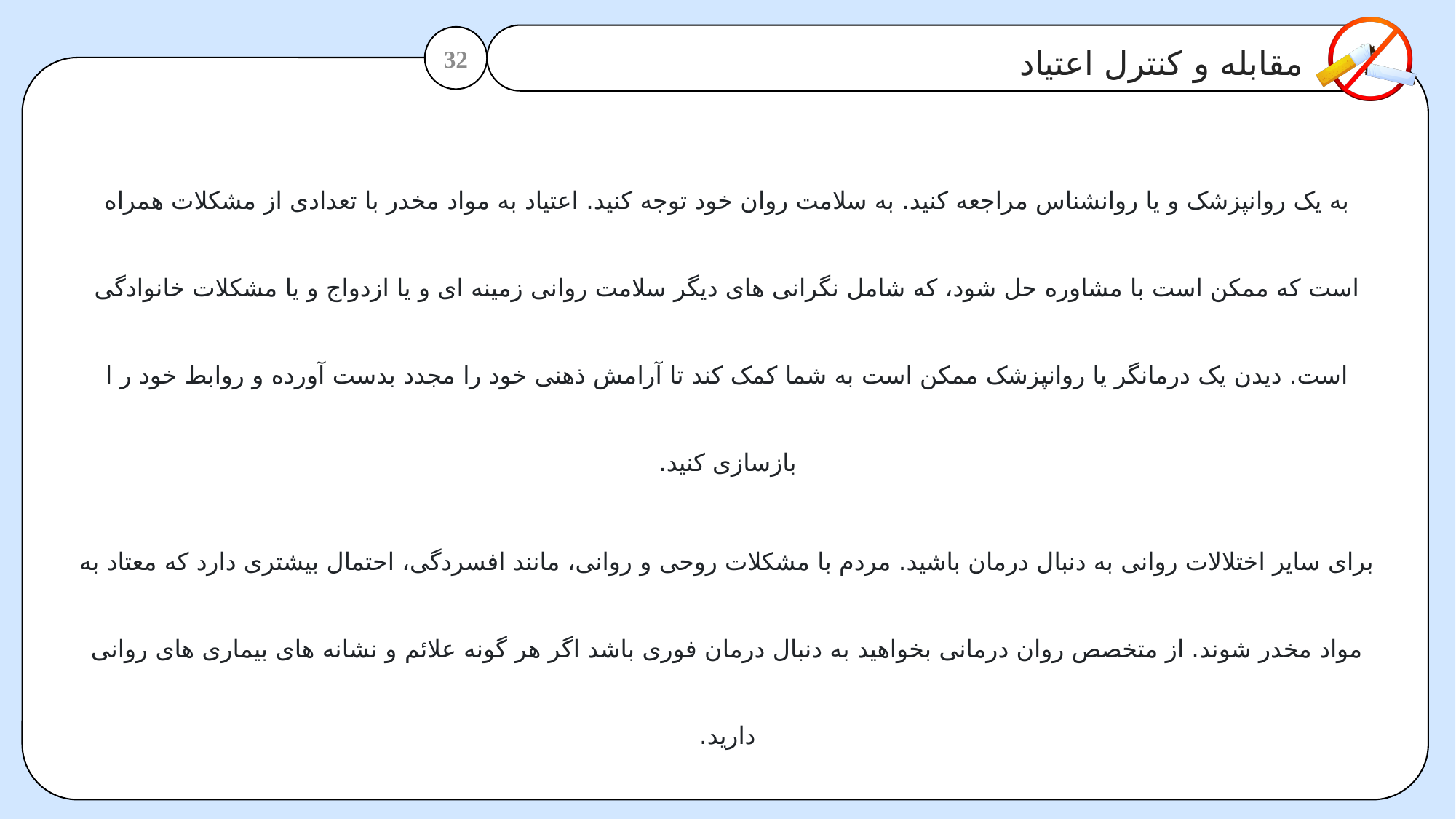

مقابله و کنترل اعتیاد
32
به یک روانپزشک و یا روانشناس مراجعه کنید. به سلامت روان خود توجه کنید. اعتیاد به مواد مخدر با تعدادی از مشکلات همراه است که ممکن است با مشاوره حل شود، که شامل نگرانی های دیگر سلامت روانی زمینه ای و یا ازدواج و یا مشکلات خانوادگی است. دیدن یک درمانگر یا روانپزشک ممکن است به شما کمک کند تا آرامش ذهنی خود را مجدد بدست آورده و روابط خود ر ا بازسازی کنید.
برای سایر اختلالات روانی به دنبال درمان باشید. مردم با مشکلات روحی و روانی، مانند افسردگی، احتمال بیشتری دارد که معتاد به مواد مخدر شوند. از متخصص روان درمانی بخواهید به دنبال درمان فوری باشد اگر هر گونه علائم و نشانه های بیماری های روانی دارید.
به یک گروه پشتیبانی بپیوندید. گروه های پشتیبانی، مانند معتادان گمنام یا الکلی های گمنام، می تواند در مقابله با اعتیاد بسیار موثر باشند. محبت، درک و تجربیات مشترک می تواند به شما کمک کند تا اعتیاد خود را شکسته و عاری از مواد مخدر بمانید.